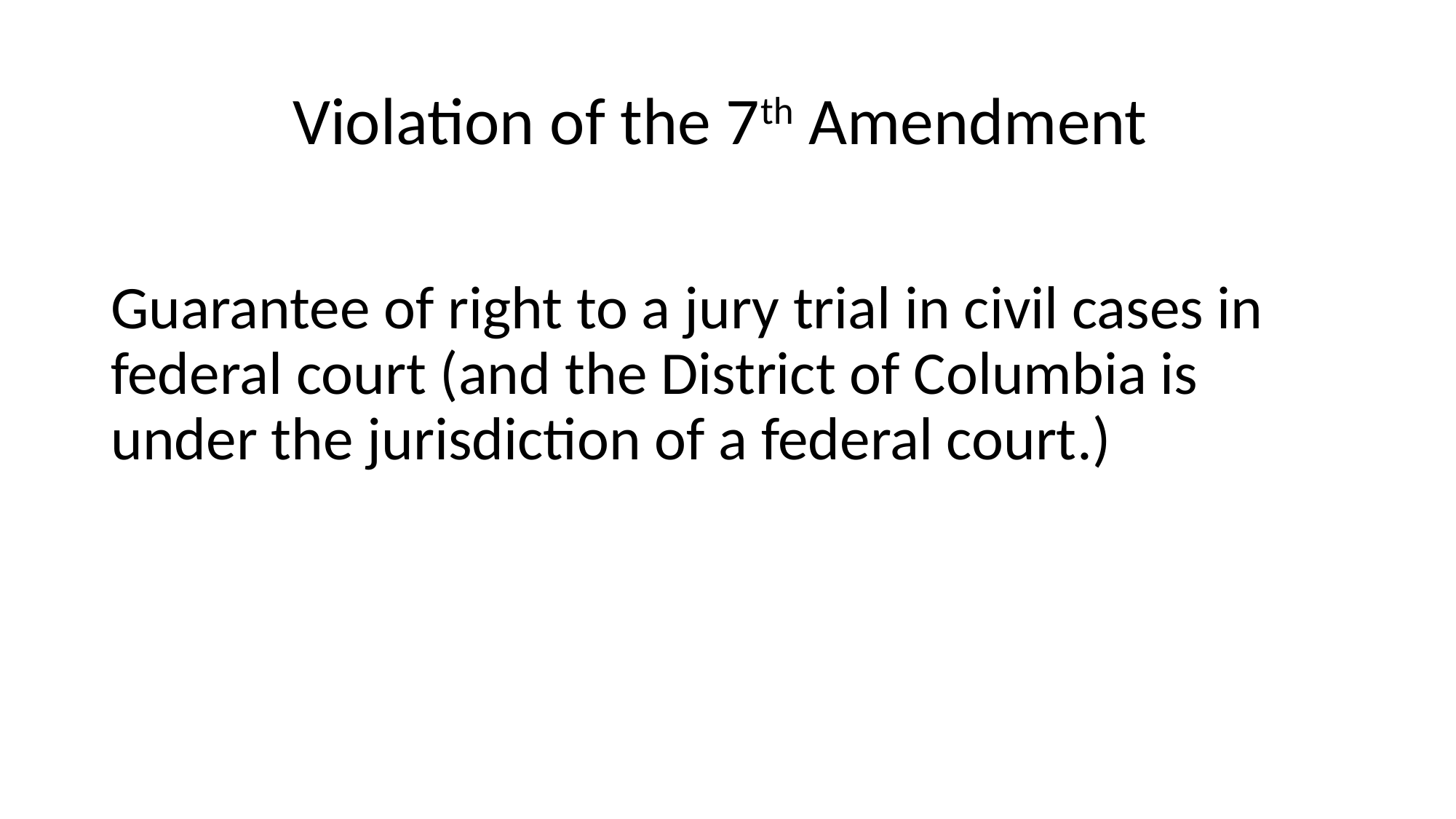

# Violation of the 7th Amendment
Guarantee of right to a jury trial in civil cases in federal court (and the District of Columbia is under the jurisdiction of a federal court.)